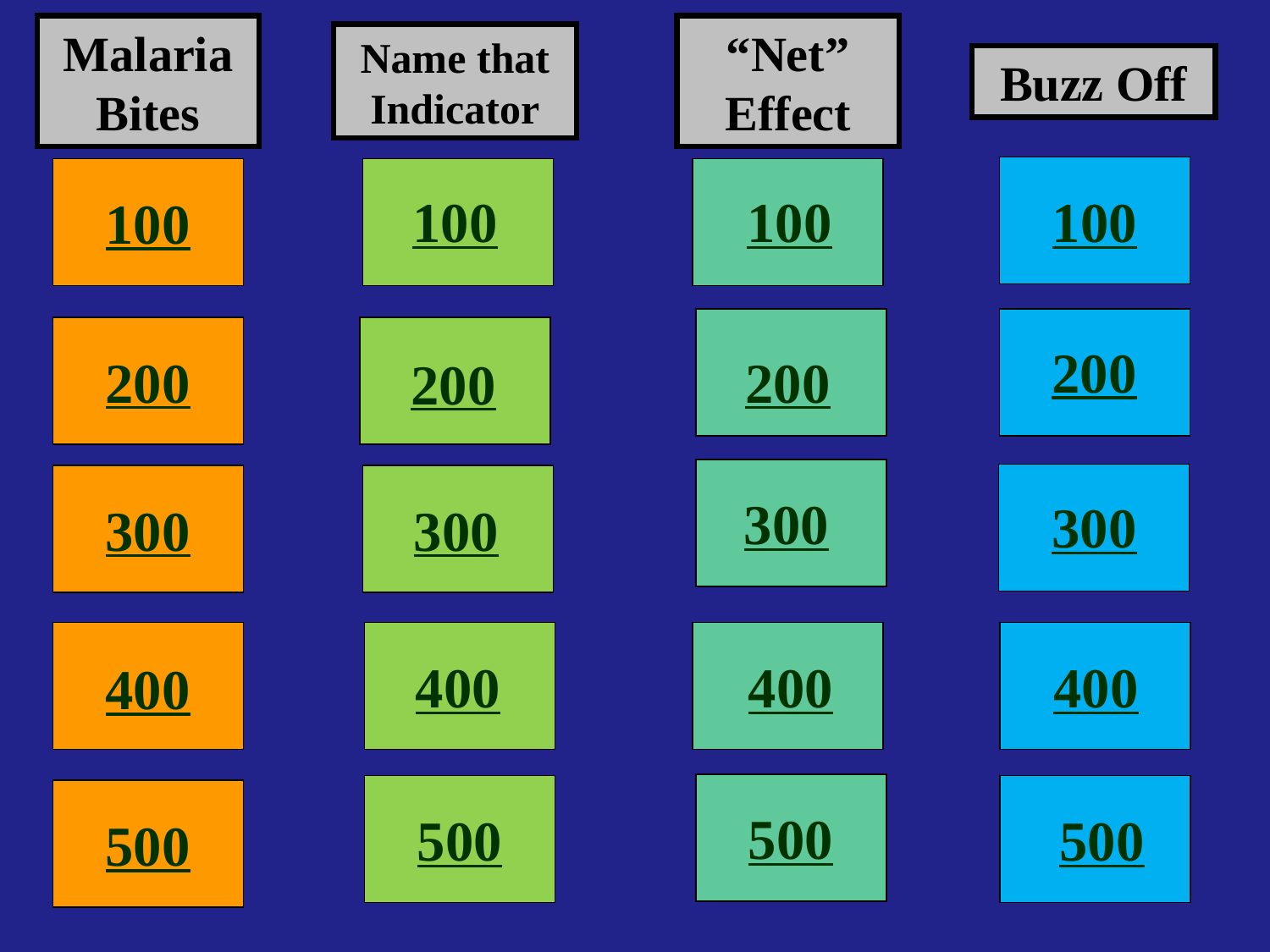

Malaria Bites
“Net” Effect
Name that Indicator
Buzz Off

100
100
100
100

200
200
200
200

300
300
300
300

400
400
400
400

500
500
500
500